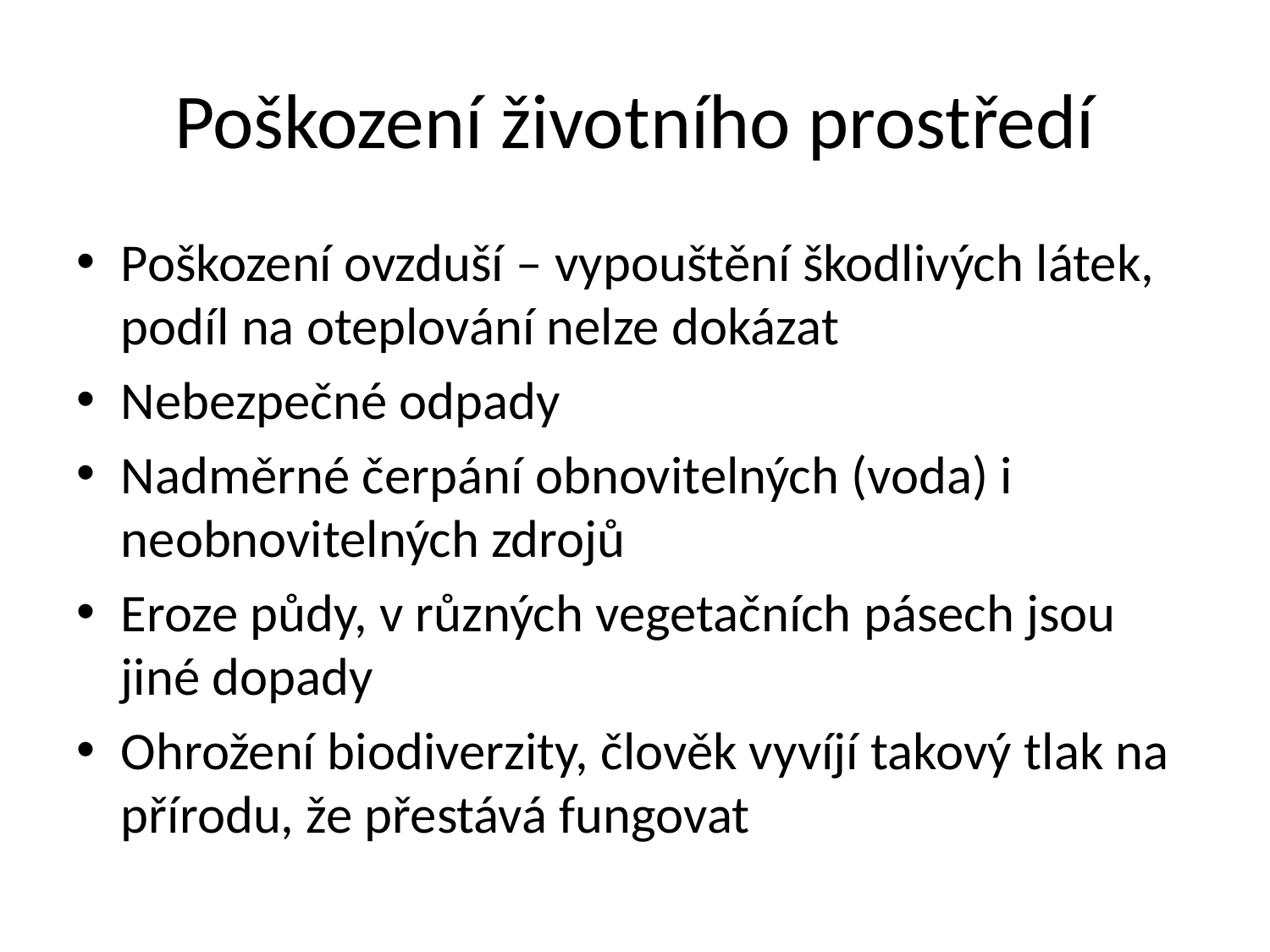

# Poškození životního prostředí
Poškození ovzduší – vypouštění škodlivých látek, podíl na oteplování nelze dokázat
Nebezpečné odpady
Nadměrné čerpání obnovitelných (voda) i neobnovitelných zdrojů
Eroze půdy, v různých vegetačních pásech jsou jiné dopady
Ohrožení biodiverzity, člověk vyvíjí takový tlak na přírodu, že přestává fungovat